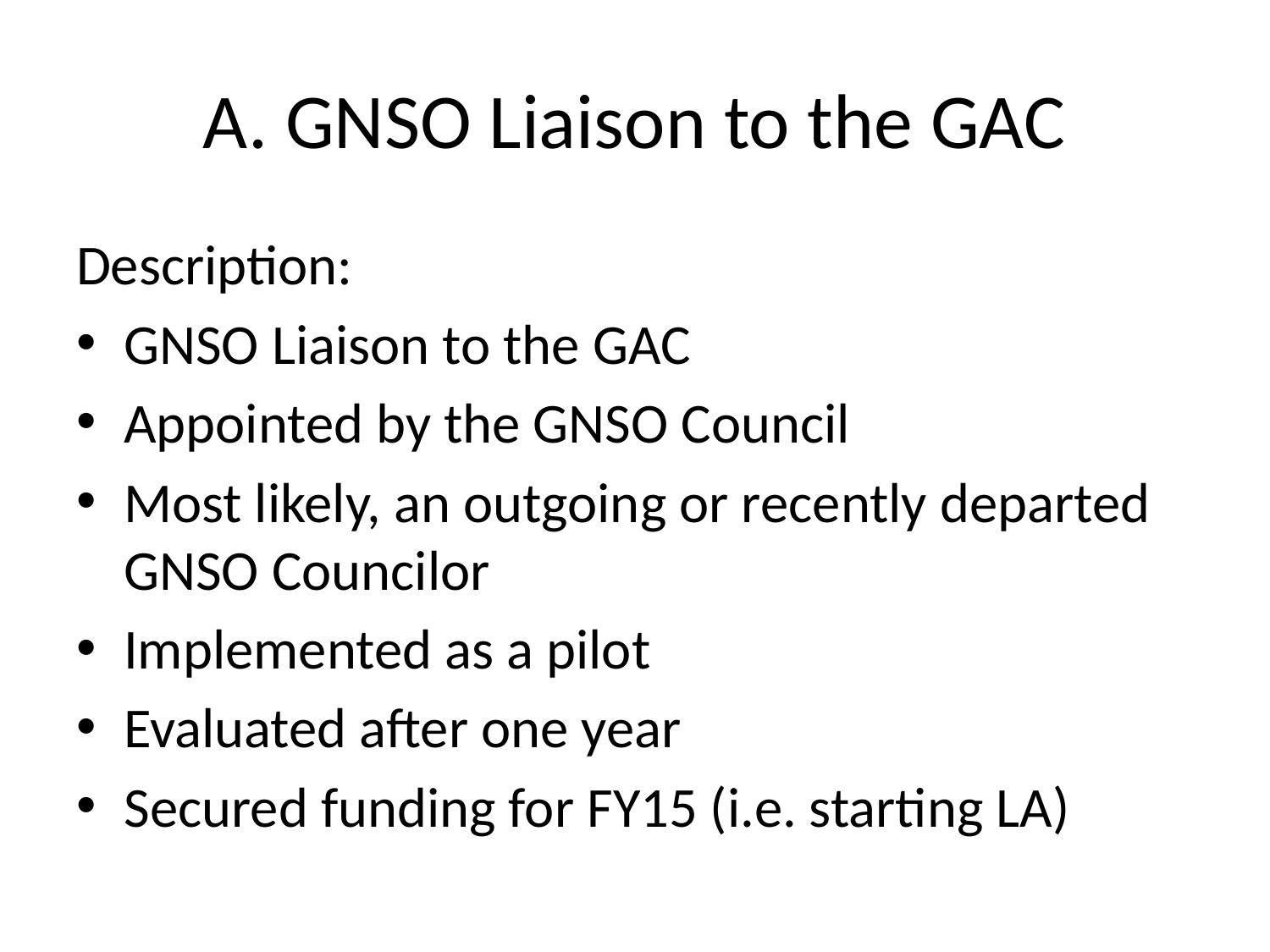

# A. GNSO Liaison to the GAC
Description:
GNSO Liaison to the GAC
Appointed by the GNSO Council
Most likely, an outgoing or recently departed GNSO Councilor
Implemented as a pilot
Evaluated after one year
Secured funding for FY15 (i.e. starting LA)